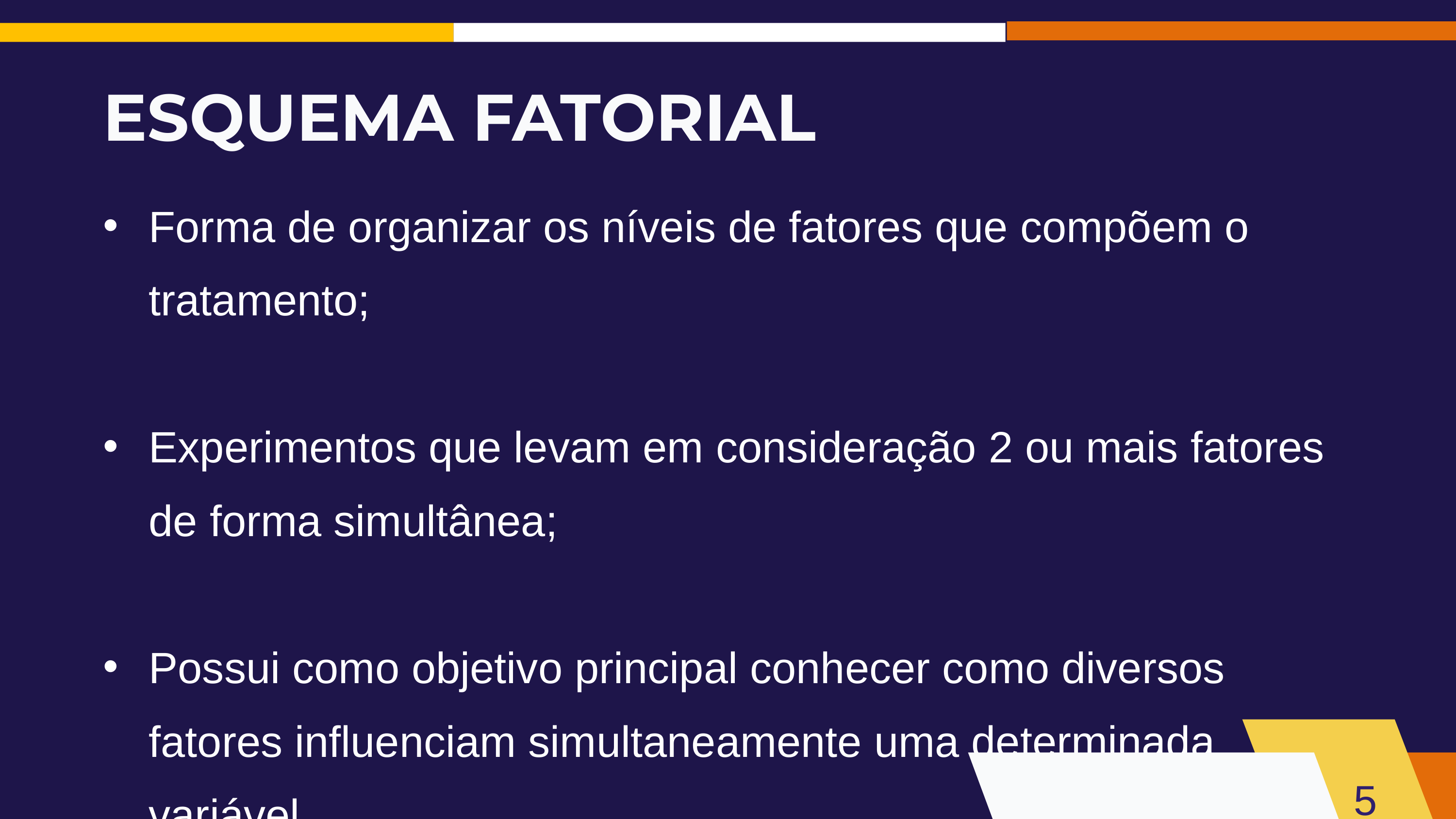

ESQUEMA FATORIAL
Forma de organizar os níveis de fatores que compõem o tratamento;

Experimentos que levam em consideração 2 ou mais fatores de forma simultânea;

Possui como objetivo principal conhecer como diversos fatores influenciam simultaneamente uma determinada variável.

5